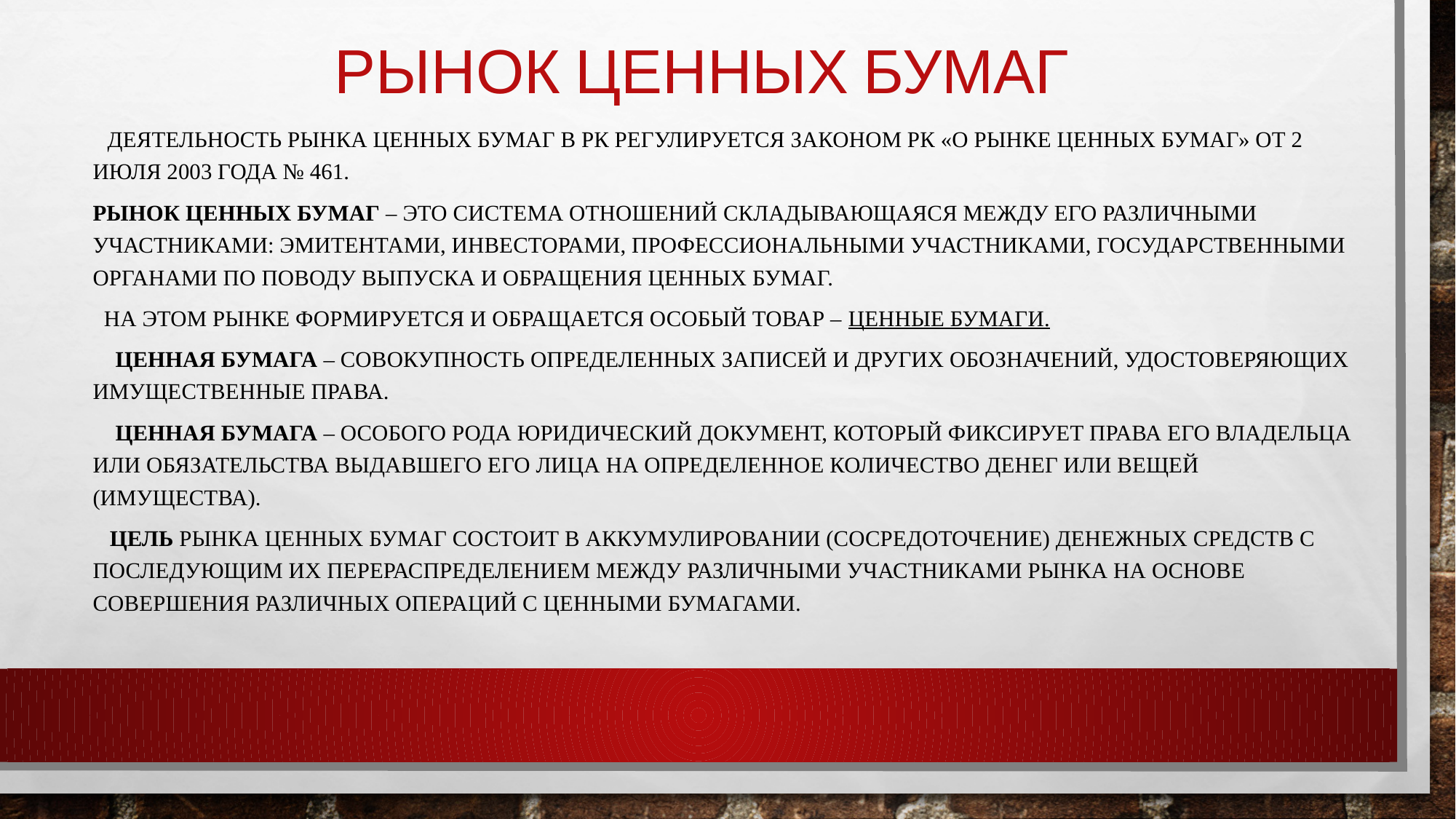

# Рынок ценных бумаг
   Деятельность рынка ценных бумаг в РК регулируется Законом РК «О рынке ценных бумаг» от 2 июля 2003 года № 461.
Рынок ценных бумаг – это система отношений складывающаяся между его различными участниками: эмитентами, инвесторами, профессиональными участниками, государственными органами по поводу выпуска и обращения ценных бумаг.
  На этом рынке формируется и обращается особый товар – ценные бумаги.
    Ценная бумага – совокупность определенных записей и других обозначений, удостоверяющих имущественные права.
    Ценная бумага – особого рода юридический документ, который фиксирует права его владельца или обязательства выдавшего его лица на определенное количество денег или вещей (имущества).
   Цель рынка ценных бумаг состоит в аккумулировании (сосредоточение) денежных средств с последующим их перераспределением между различными участниками рынка на основе совершения различных операций с ценными бумагами.